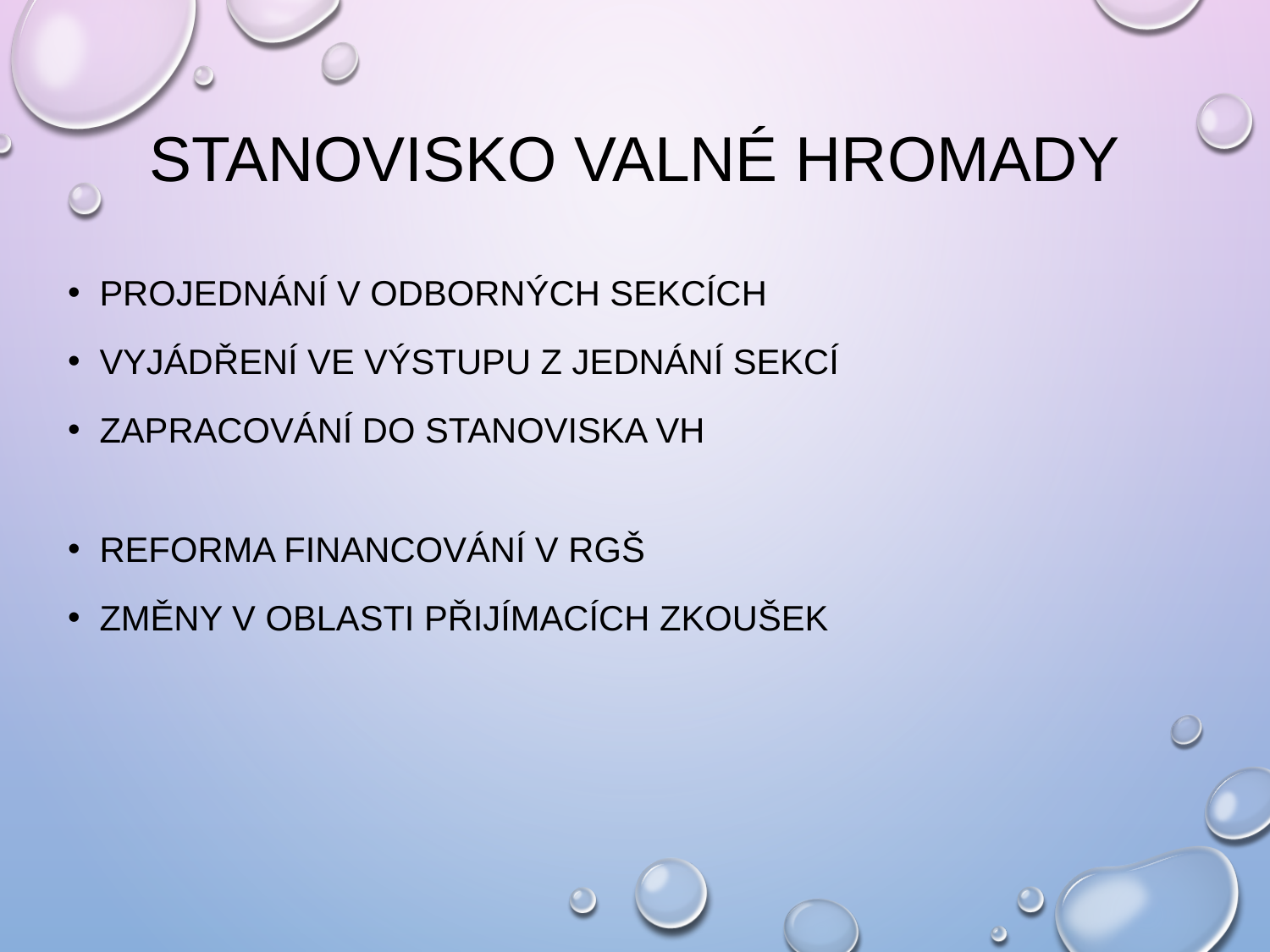

# Stanovisko valné hromady
Projednání v odborných sekcích
Vyjádření ve výstupu z jednání sekcí
Zapracování do stanoviska VH
Reforma financování v RgŠ
Změny v oblasti přijímacích zkoušek